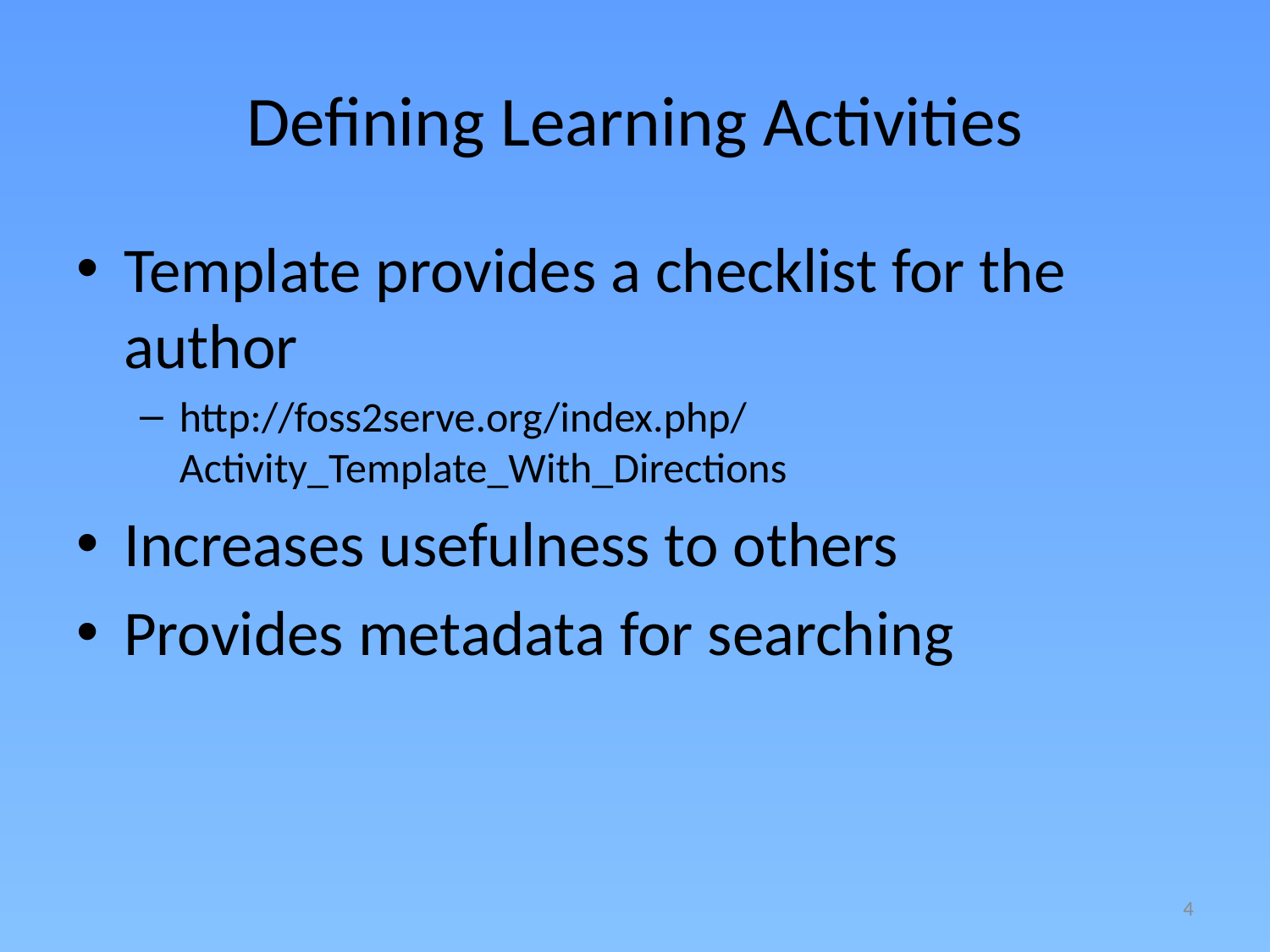

# Defining Learning Activities
Template provides a checklist for the author
http://foss2serve.org/index.php/Activity_Template_With_Directions
Increases usefulness to others
Provides metadata for searching
4